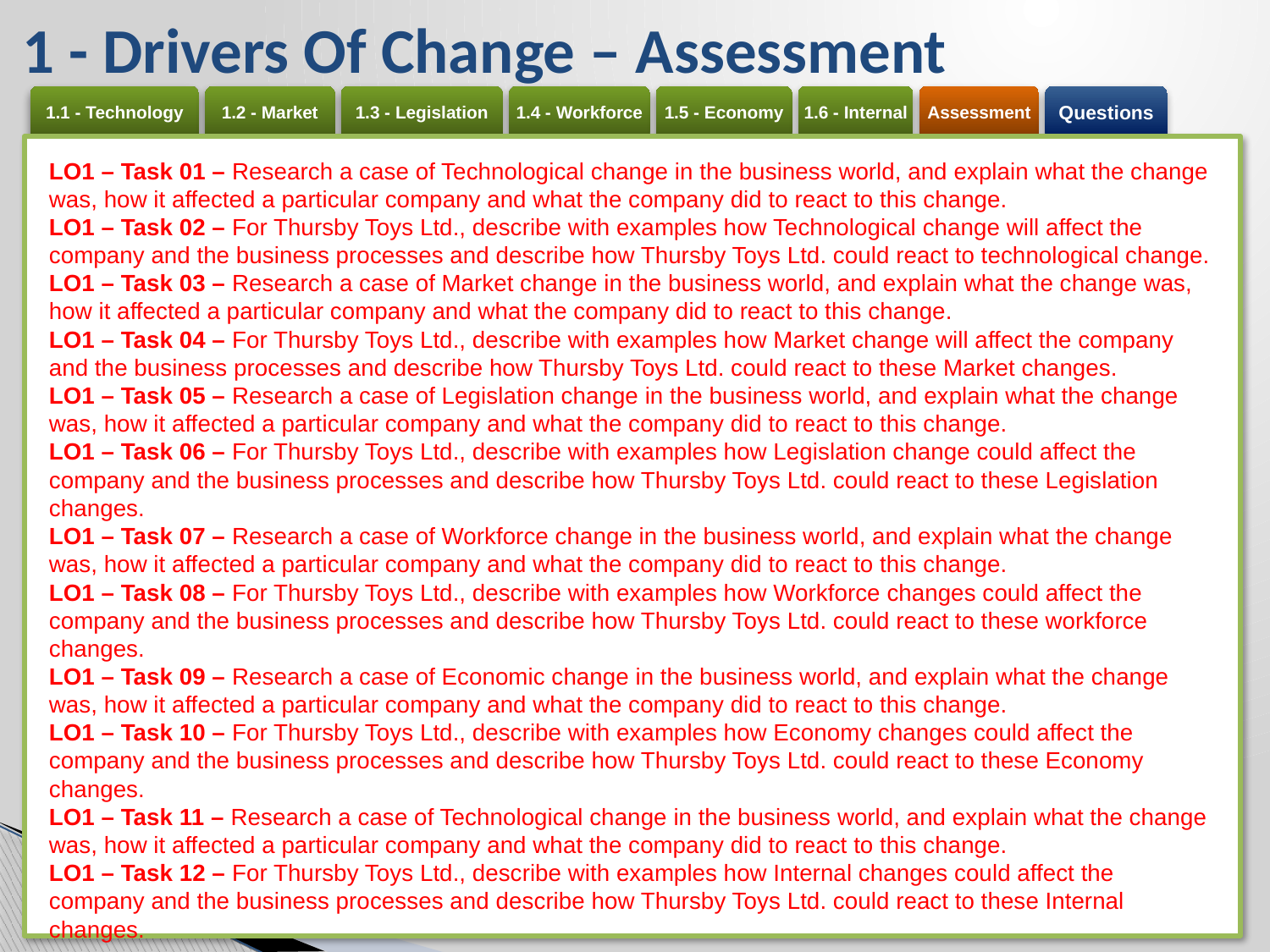

# 1 - Drivers Of Change – Assessment
LO1 – Task 01 – Research a case of Technological change in the business world, and explain what the change was, how it affected a particular company and what the company did to react to this change.
LO1 – Task 02 – For Thursby Toys Ltd., describe with examples how Technological change will affect the company and the business processes and describe how Thursby Toys Ltd. could react to technological change.
LO1 – Task 03 – Research a case of Market change in the business world, and explain what the change was, how it affected a particular company and what the company did to react to this change.
LO1 – Task 04 – For Thursby Toys Ltd., describe with examples how Market change will affect the company and the business processes and describe how Thursby Toys Ltd. could react to these Market changes.
LO1 – Task 05 – Research a case of Legislation change in the business world, and explain what the change was, how it affected a particular company and what the company did to react to this change.
LO1 – Task 06 – For Thursby Toys Ltd., describe with examples how Legislation change could affect the company and the business processes and describe how Thursby Toys Ltd. could react to these Legislation changes.
LO1 – Task 07 – Research a case of Workforce change in the business world, and explain what the change was, how it affected a particular company and what the company did to react to this change.
LO1 – Task 08 – For Thursby Toys Ltd., describe with examples how Workforce changes could affect the company and the business processes and describe how Thursby Toys Ltd. could react to these workforce changes.
LO1 – Task 09 – Research a case of Economic change in the business world, and explain what the change was, how it affected a particular company and what the company did to react to this change.
LO1 – Task 10 – For Thursby Toys Ltd., describe with examples how Economy changes could affect the company and the business processes and describe how Thursby Toys Ltd. could react to these Economy changes.
LO1 – Task 11 – Research a case of Technological change in the business world, and explain what the change was, how it affected a particular company and what the company did to react to this change.
LO1 – Task 12 – For Thursby Toys Ltd., describe with examples how Internal changes could affect the company and the business processes and describe how Thursby Toys Ltd. could react to these Internal changes.